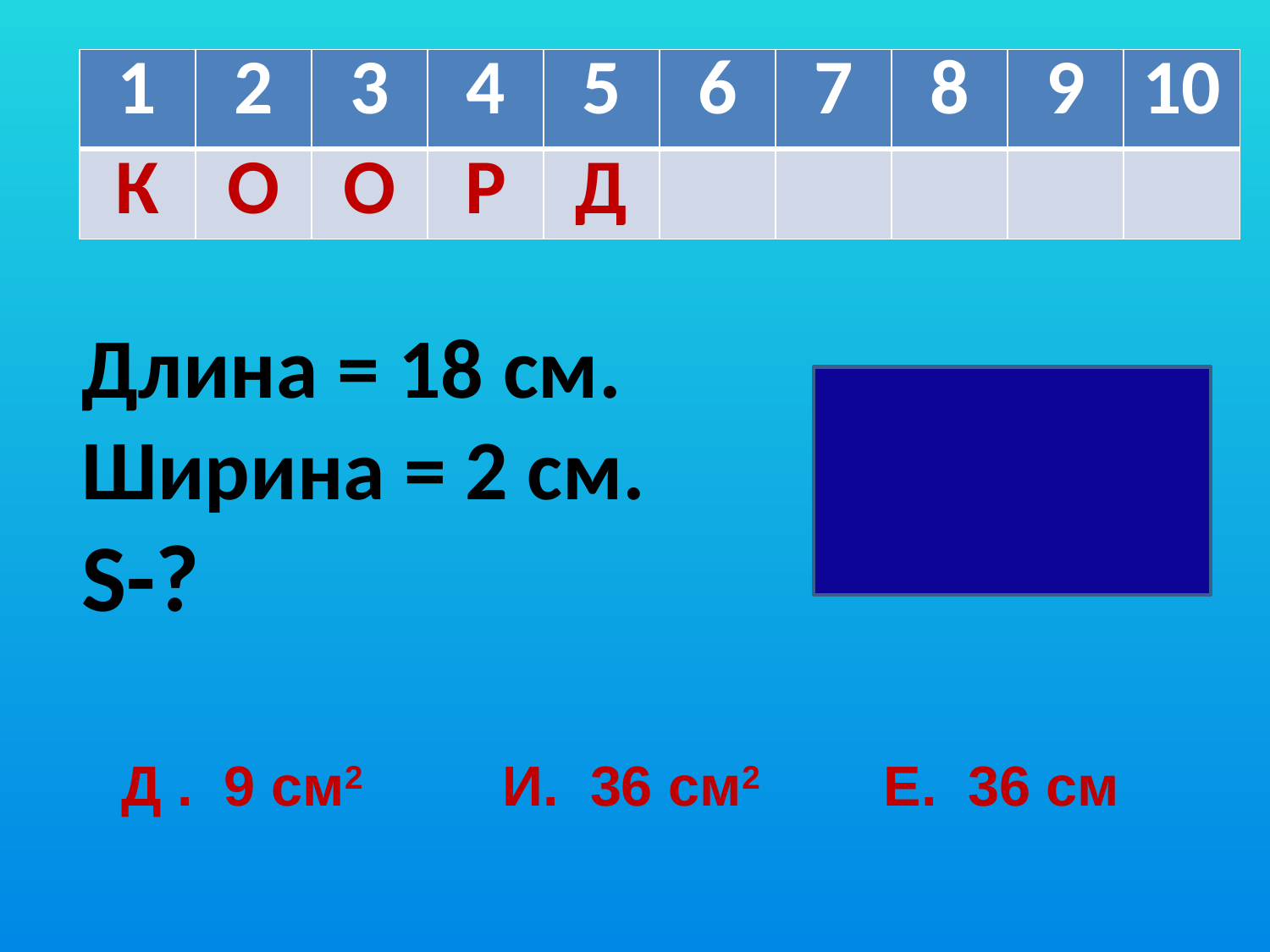

| 1 | 2 | 3 | 4 | 5 | 6 | 7 | 8 | 9 | 10 |
| --- | --- | --- | --- | --- | --- | --- | --- | --- | --- |
| К | О | О | Р | Д |  |  |  |  |  |
Длина = 18 см.
Ширина = 2 см.
S-?

Д .  9 см2		И.  36 см2	Е.  36 см